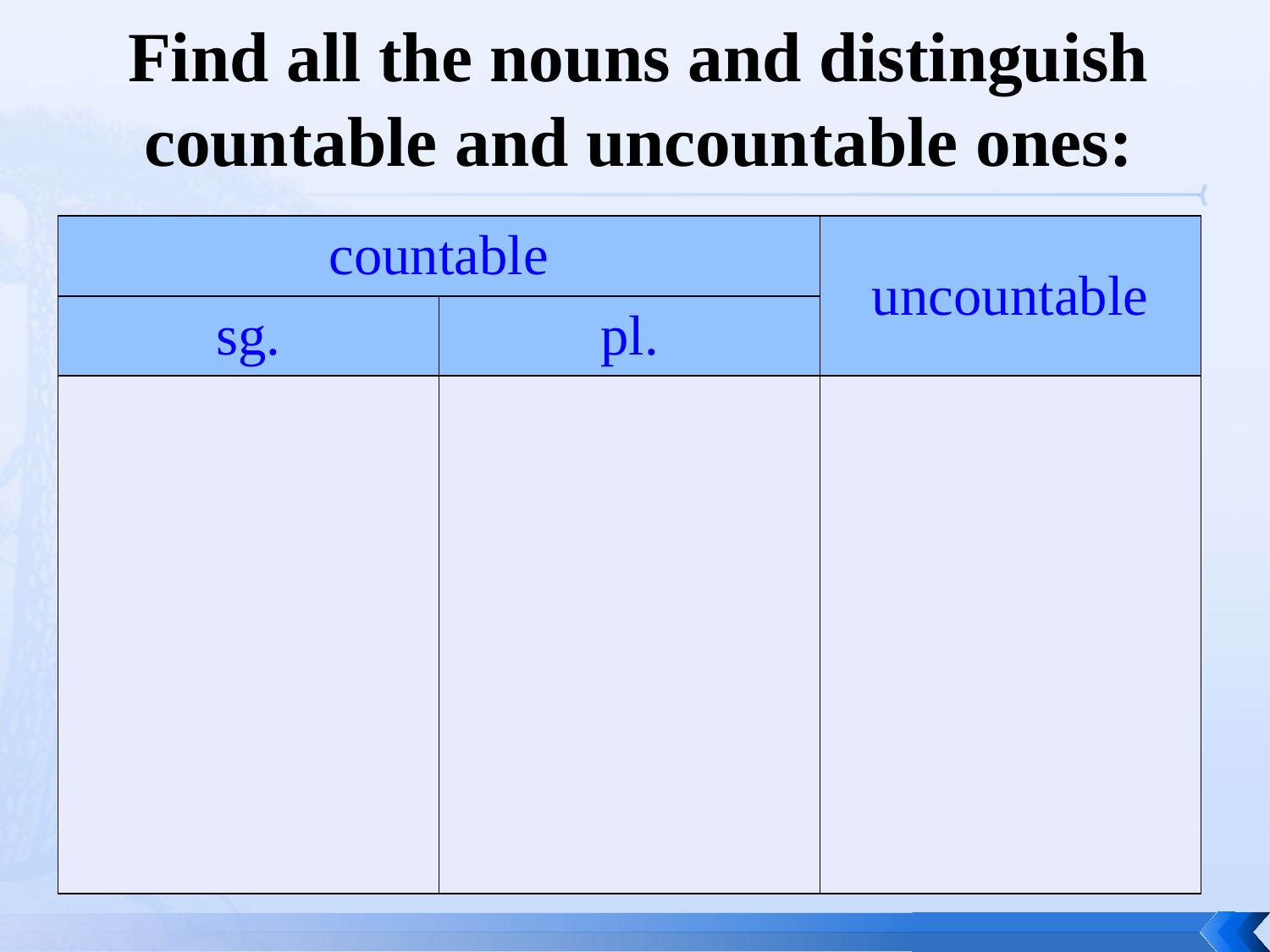

# Find all the nouns and distinguish countable and uncountable ones:
| countable |  | uncountable |
| --- | --- | --- |
| sg. | pl. |  |
|  |  |  |